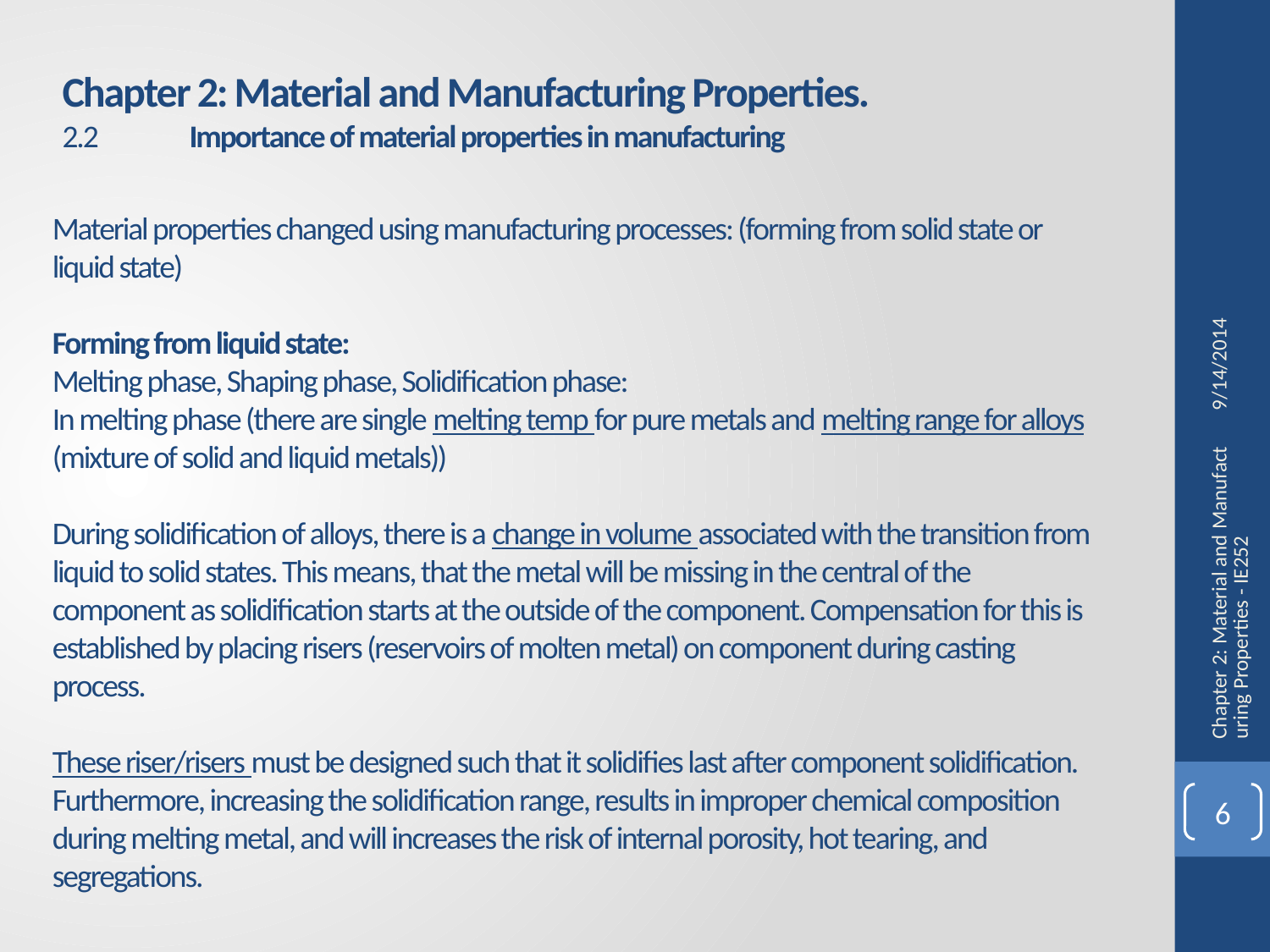

Chapter 2: Material and Manufacturing Properties.
2.2	Importance of material properties in manufacturing
9/14/2014
Material properties changed using manufacturing processes: (forming from solid state or liquid state)
Forming from liquid state:
Melting phase, Shaping phase, Solidification phase:
In melting phase (there are single melting temp for pure metals and melting range for alloys (mixture of solid and liquid metals))
During solidification of alloys, there is a change in volume associated with the transition from liquid to solid states. This means, that the metal will be missing in the central of the component as solidification starts at the outside of the component. Compensation for this is established by placing risers (reservoirs of molten metal) on component during casting process.
These riser/risers must be designed such that it solidifies last after component solidification. Furthermore, increasing the solidification range, results in improper chemical composition during melting metal, and will increases the risk of internal porosity, hot tearing, and segregations.
Chapter 2: Material and Manufacturing Properties - IE252
6